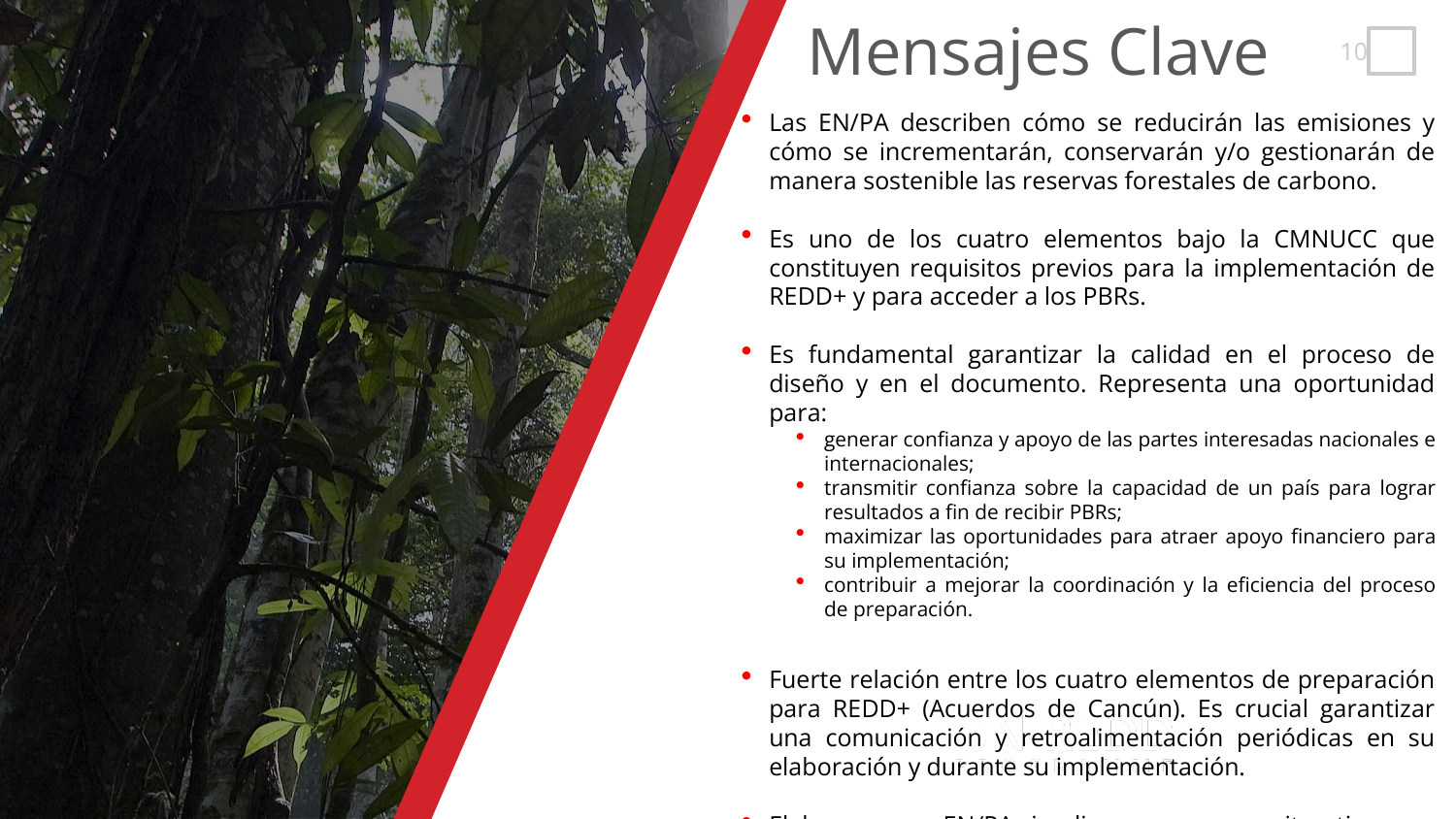

Las EN/PA describen cómo se reducirán las emisiones y cómo se incrementarán, conservarán y/o gestionarán de manera sostenible las reservas forestales de carbono.

Es uno de los cuatro elementos bajo la CMNUCC que constituyen requisitos previos para la implementación de REDD+ y para acceder a los PBRs.

Es fundamental garantizar la calidad en el proceso de diseño y en el documento. Representa una oportunidad para:
generar confianza y apoyo de las partes interesadas nacionales e internacionales;
transmitir confianza sobre la capacidad de un país para lograr resultados a fin de recibir PBRs;
maximizar las oportunidades para atraer apoyo financiero para su implementación;
contribuir a mejorar la coordinación y la eficiencia del proceso de preparación.

Fuerte relación entre los cuatro elementos de preparación para REDD+ (Acuerdos de Cancún). Es crucial garantizar una comunicación y retroalimentación periódicas en su elaboración y durante su implementación.

Elaborar una EN/PA implica un proceso iterativo por etapas.